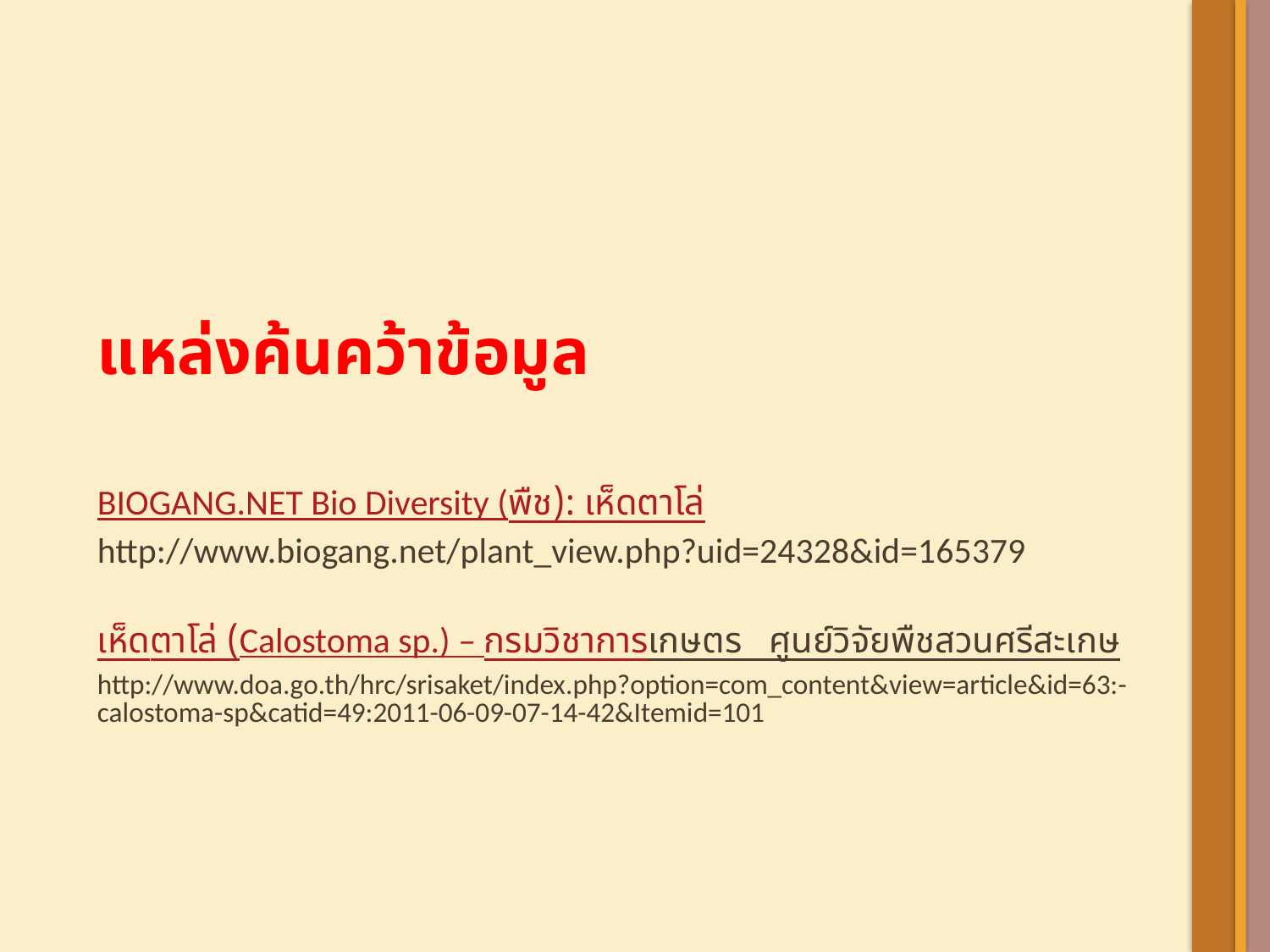

แหล่งค้นคว้าข้อมูล

BIOGANG.NET Bio Diversity (พืช): เห็ดตาโล่
http://www.biogang.net/plant_view.php?uid=24328&id=165379

เห็ดตาโล่ (Calostoma sp.) – กรมวิชาการเกษตร   ศูนย์วิจัยพืชสวนศรีสะเกษ
http://www.doa.go.th/hrc/srisaket/index.php?option=com_content&view=article&id=63:-calostoma-sp&catid=49:2011-06-09-07-14-42&Itemid=101